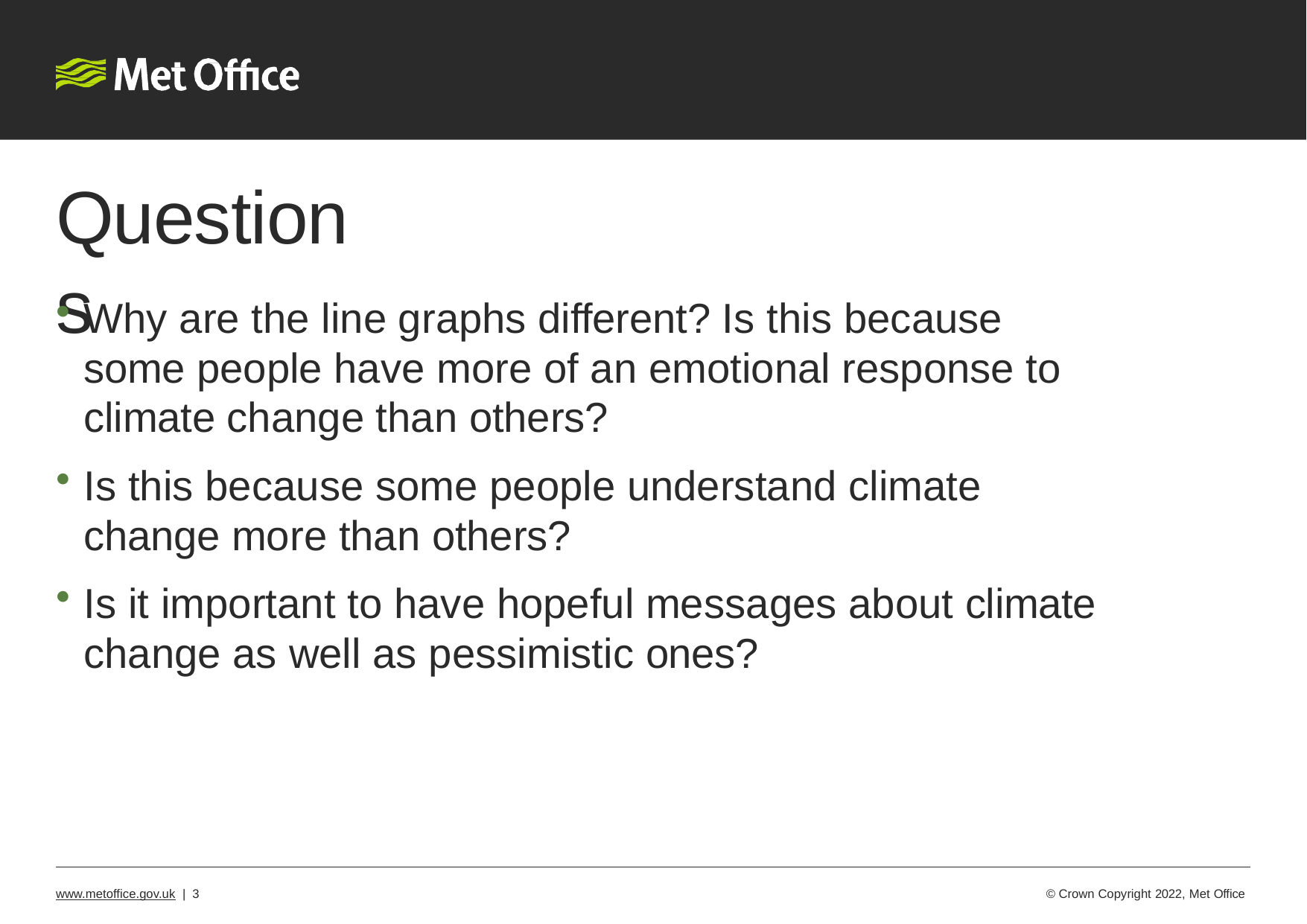

# Questions
Why are the line graphs different? Is this because some people have more of an emotional response to climate change than others?
Is this because some people understand climate change more than others?
Is it important to have hopeful messages about climate change as well as pessimistic ones?
www.metoffice.gov.uk | 3
© Crown Copyright 2022, Met Office